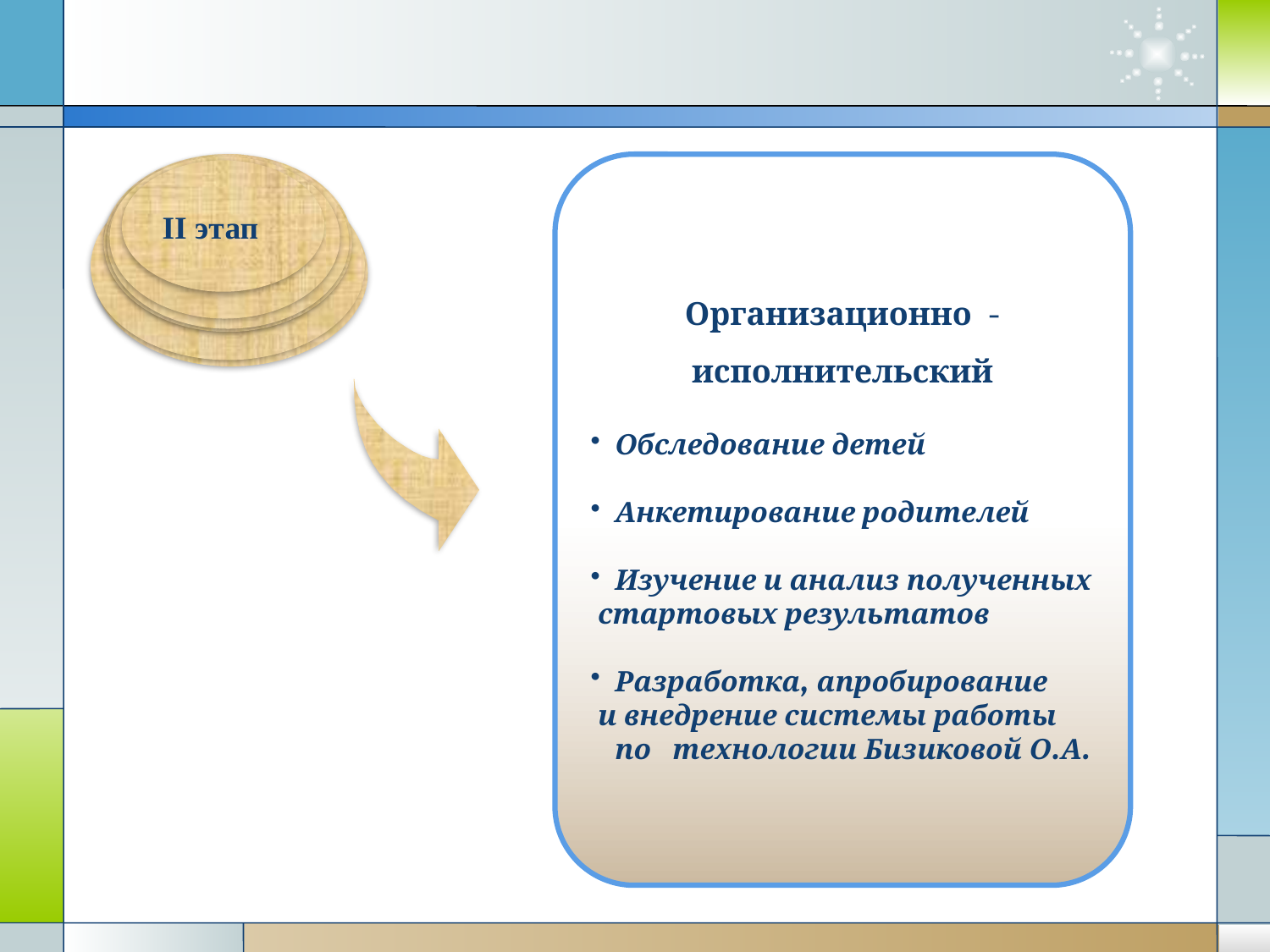

Организационно  -исполнительский

Обследование детей

Анкетирование родителей

Изучение и анализ полученных
 стартовых результатов

Разработка, апробирование
 и внедрение системы работы по   технологии Бизиковой О.А.
II этап